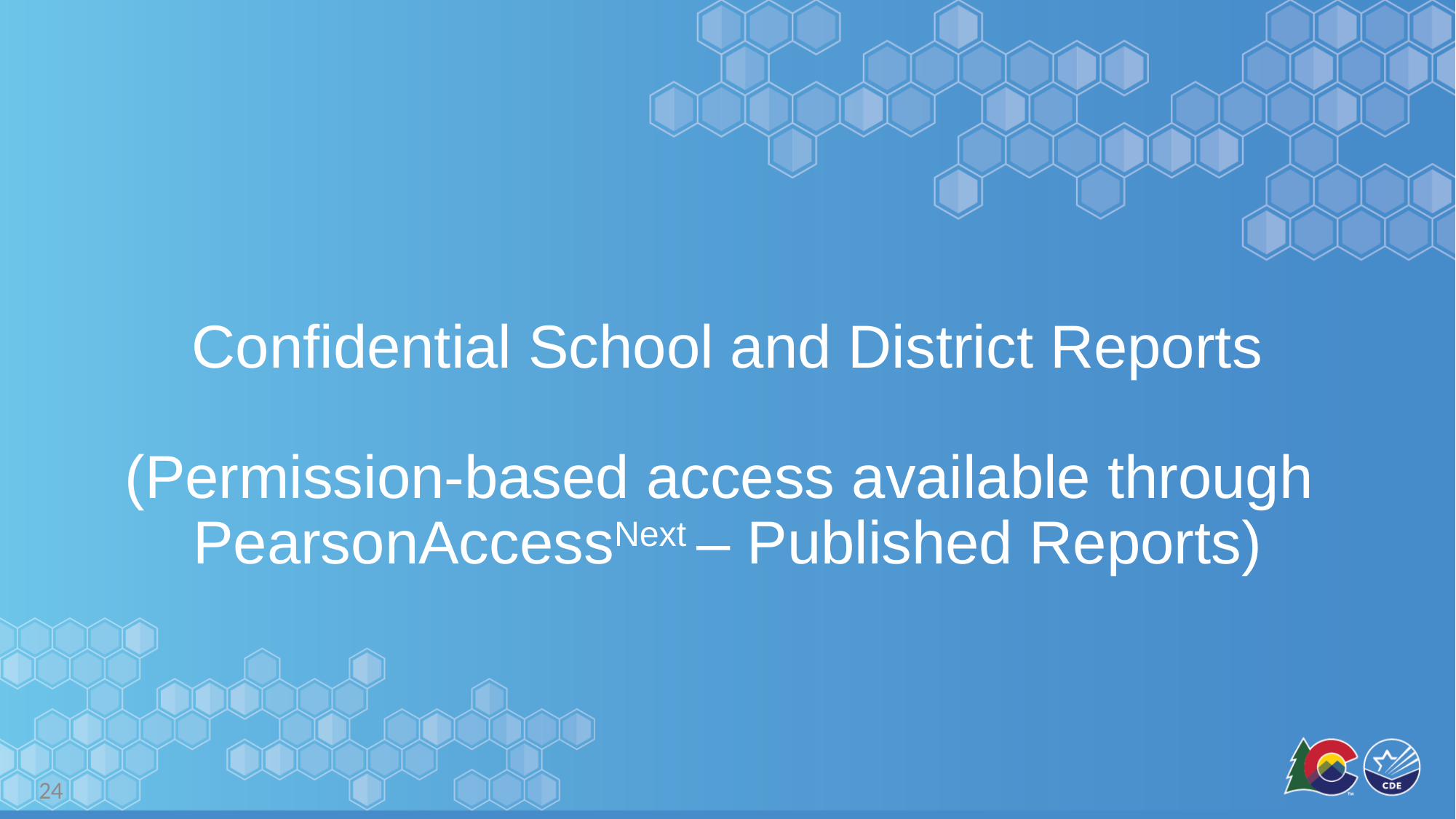

# Confidential School and District Reports (Permission-based access available through  PearsonAccessNext – Published Reports)
24